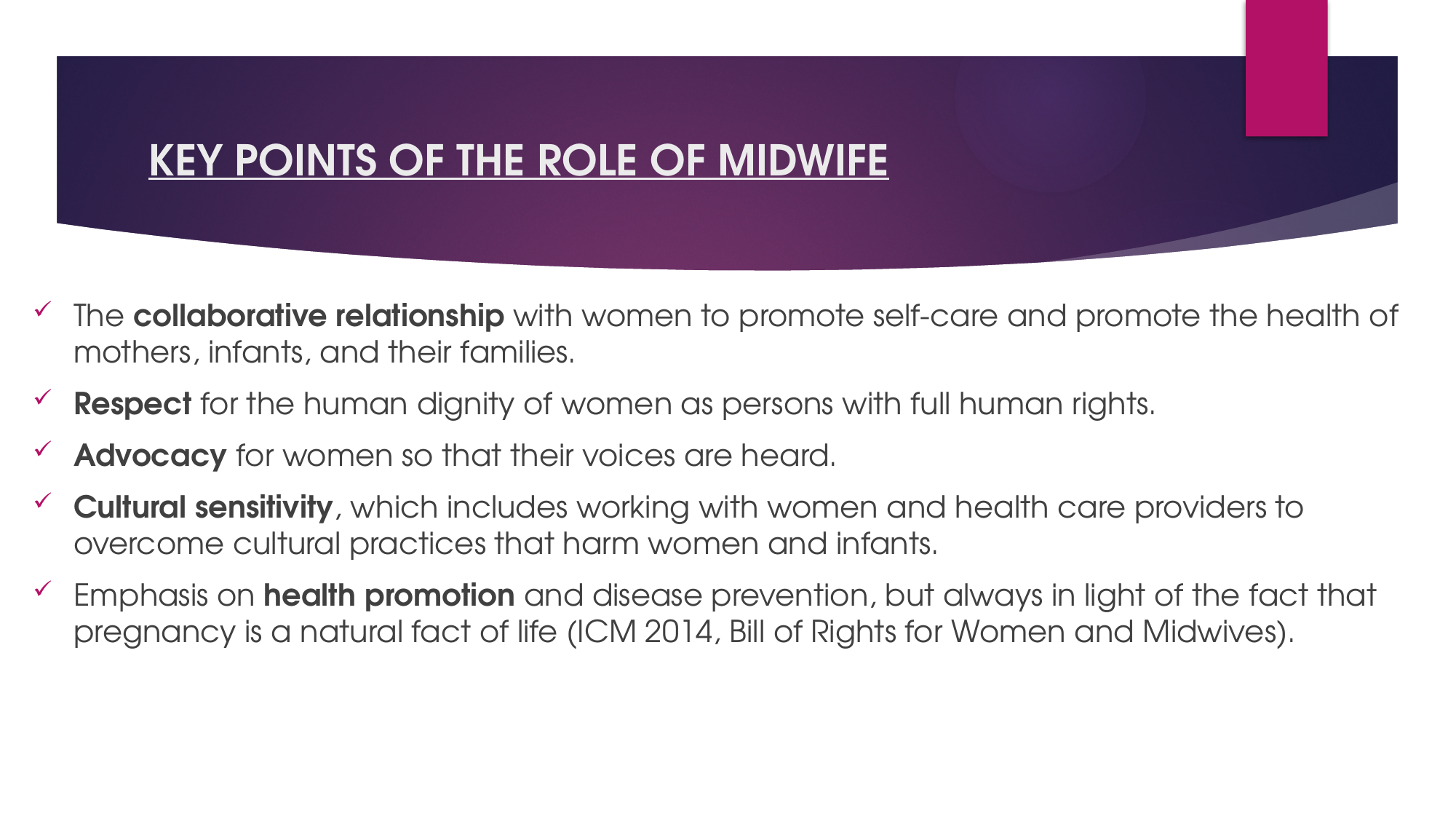

# KEY POINTS OF THE ROLE OF MIDWIFE
The collaborative relationship with women to promote self-care and promote the health of mothers, infants, and their families.
Respect for the human dignity of women as persons with full human rights.
Advocacy for women so that their voices are heard.
Cultural sensitivity, which includes working with women and health care providers to overcome cultural practices that harm women and infants.
Emphasis on health promotion and disease prevention, but always in light of the fact that pregnancy is a natural fact of life (ICM 2014, Bill of Rights for Women and Midwives).